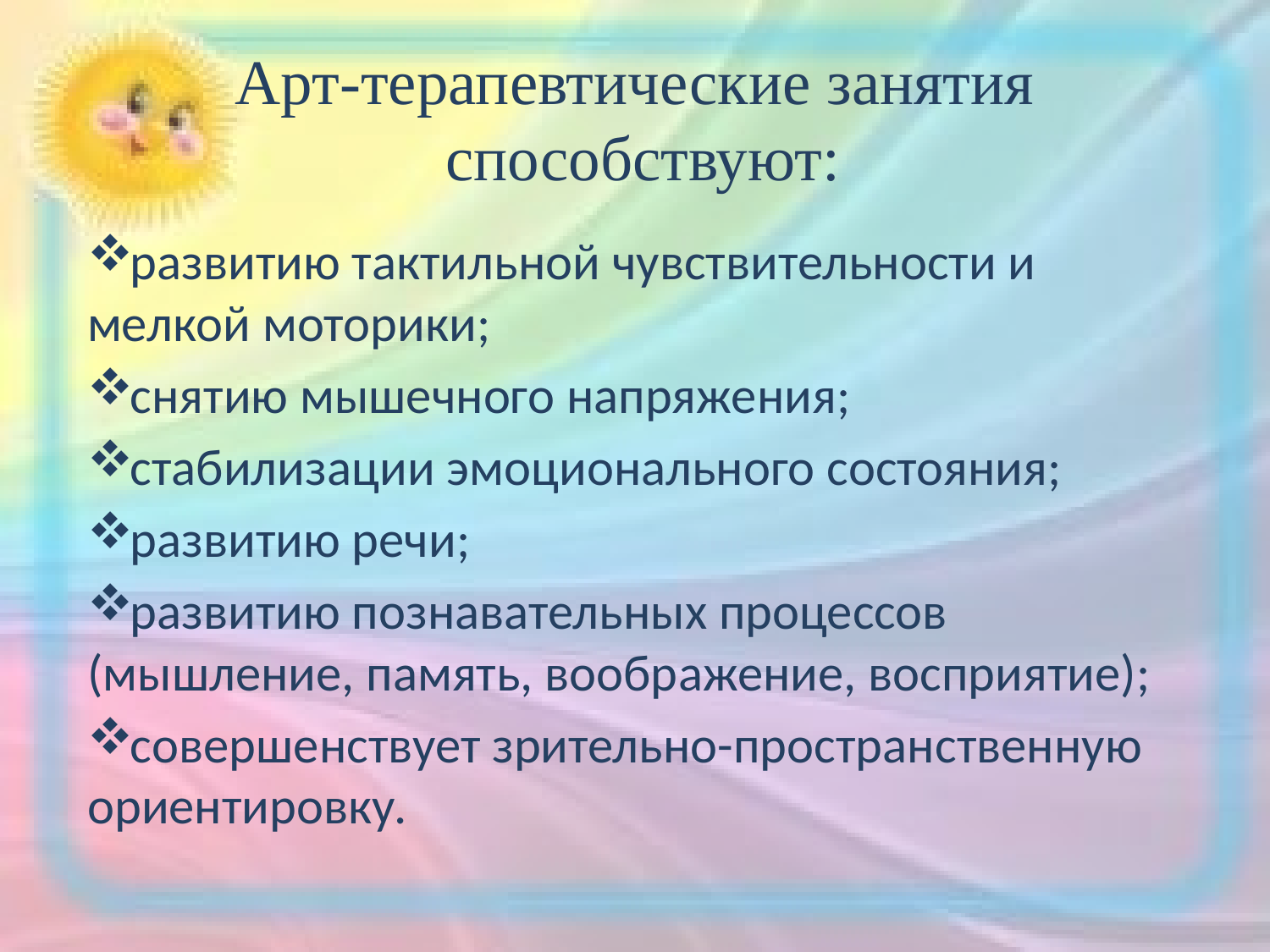

# Арт-терапевтические занятия способствуют:
развитию тактильной чувствительности и мелкой моторики;
снятию мышечного напряжения;
стабилизации эмоционального состояния;
развитию речи;
развитию познавательных процессов (мышление, память, воображение, восприятие);
совершенствует зрительно-пространственную ориентировку.